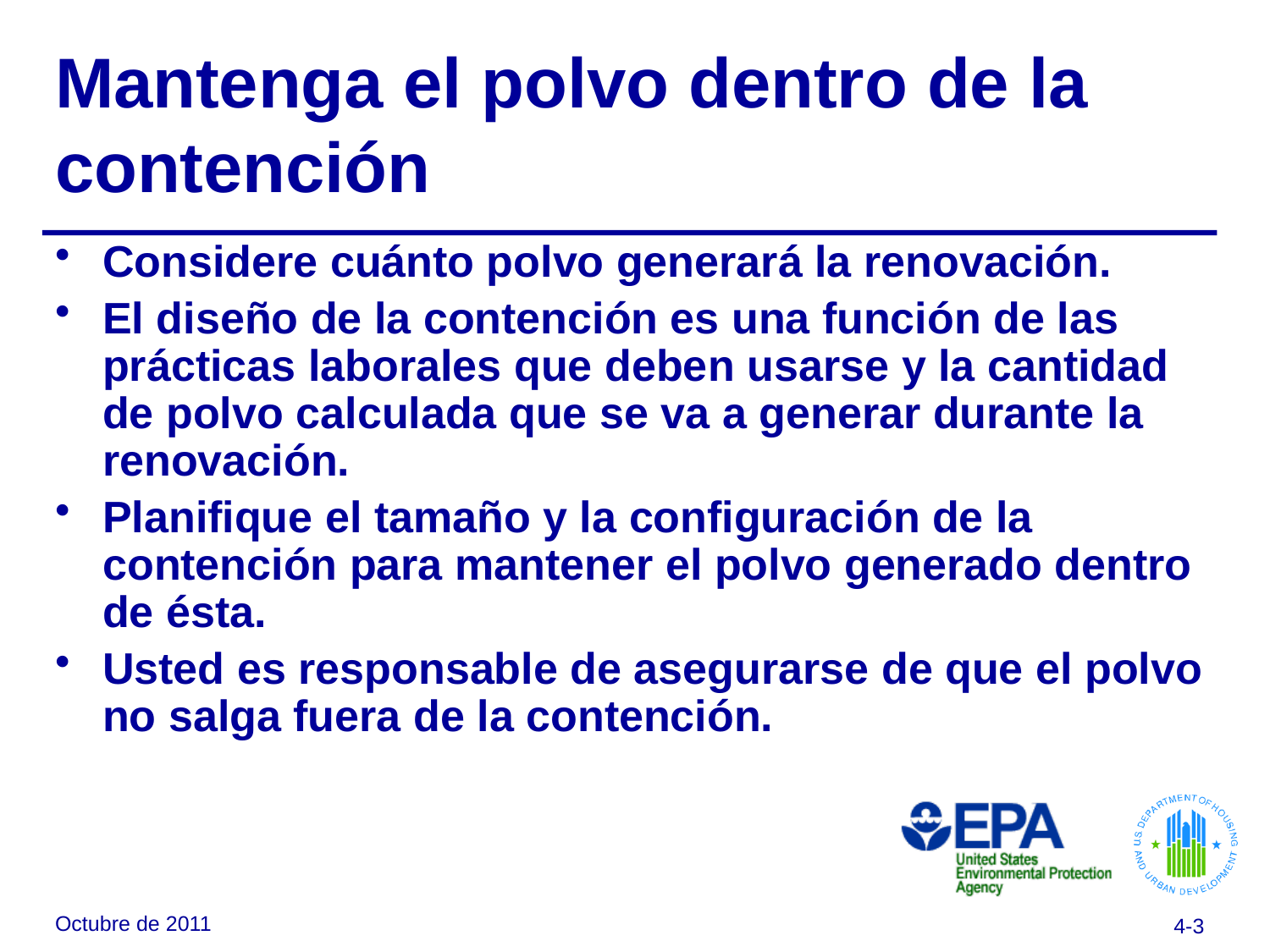

# Mantenga el polvo dentro de la contención
Considere cuánto polvo generará la renovación.
El diseño de la contención es una función de las prácticas laborales que deben usarse y la cantidad de polvo calculada que se va a generar durante la renovación.
Planifique el tamaño y la configuración de la contención para mantener el polvo generado dentro de ésta.
Usted es responsable de asegurarse de que el polvo no salga fuera de la contención.
Octubre de 2011
4-3